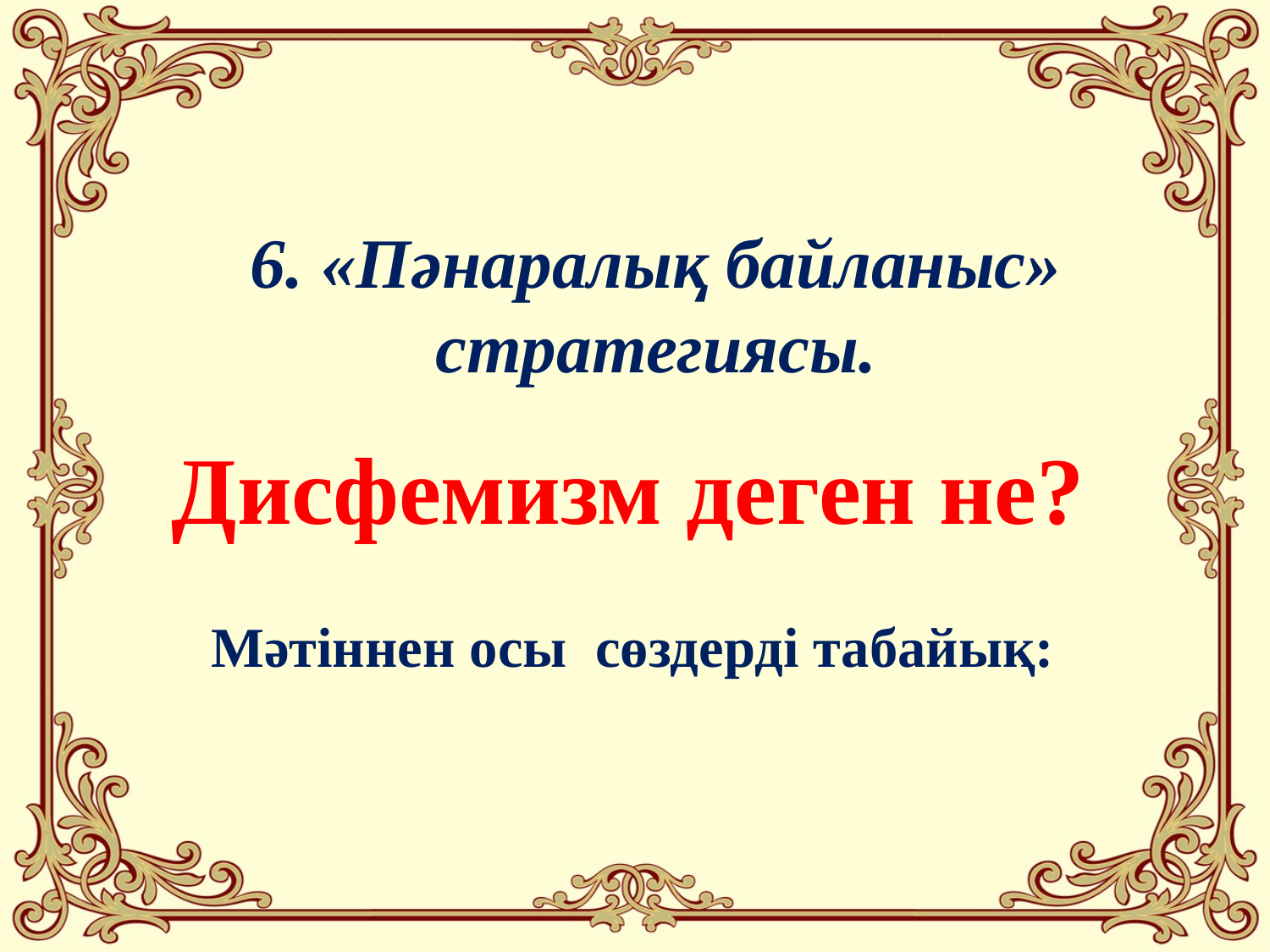

6. «Пәнаралық байланыс» стратегиясы.
Дисфемизм деген не?

Мәтіннен осы  сөздерді табайық: